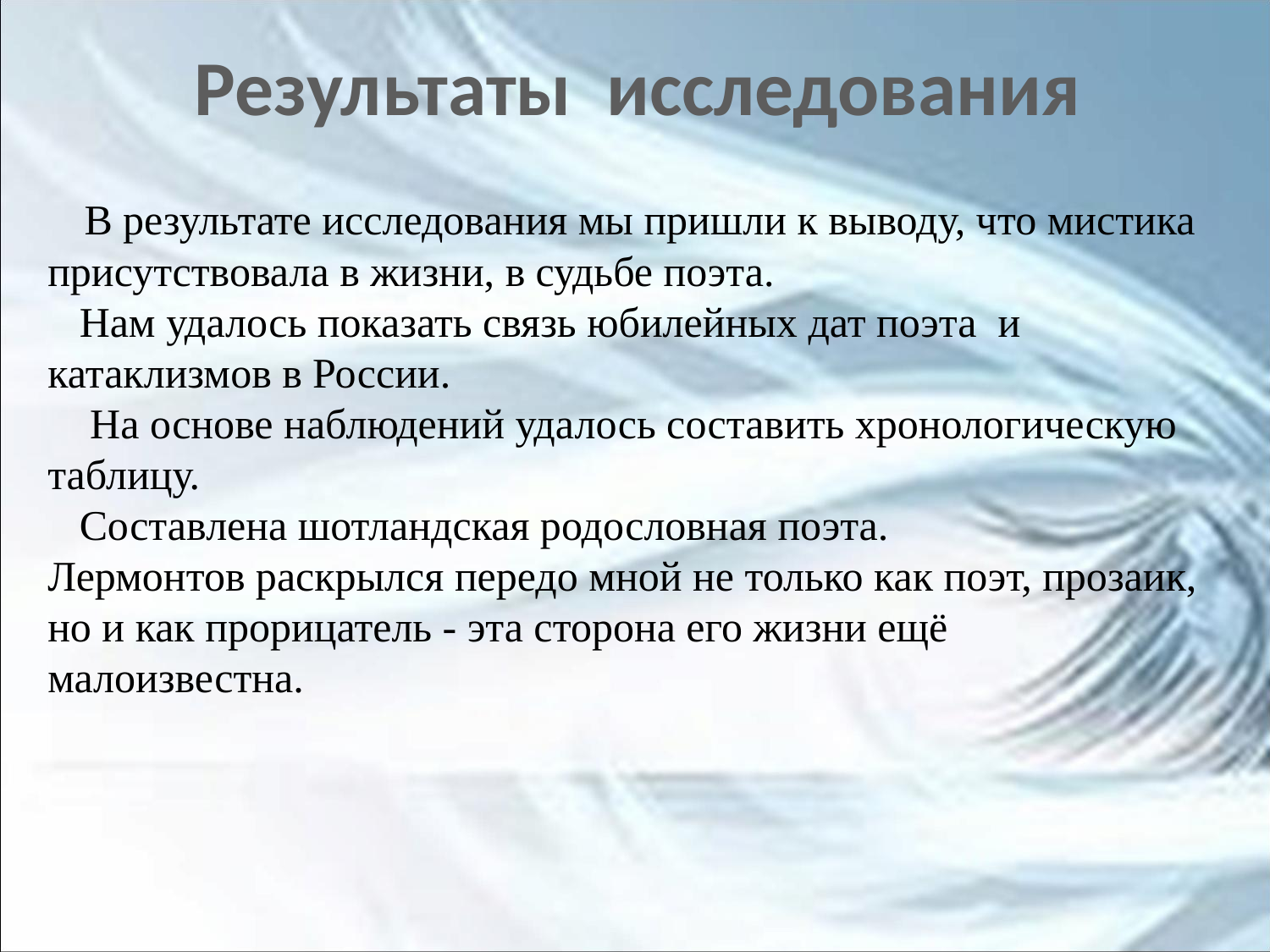

# Результаты  исследования
   В результате исследования мы пришли к выводу, что мистика присутствовала в жизни, в судьбе поэта.
   Нам удалось показать связь юбилейных дат поэта  и катаклизмов в России.
    На основе наблюдений удалось составить хронологическую таблицу.
   Составлена шотландская родословная поэта.
Лермонтов раскрылся передо мной не только как поэт, прозаик, но и как прорицатель - эта сторона его жизни ещё малоизвестна.